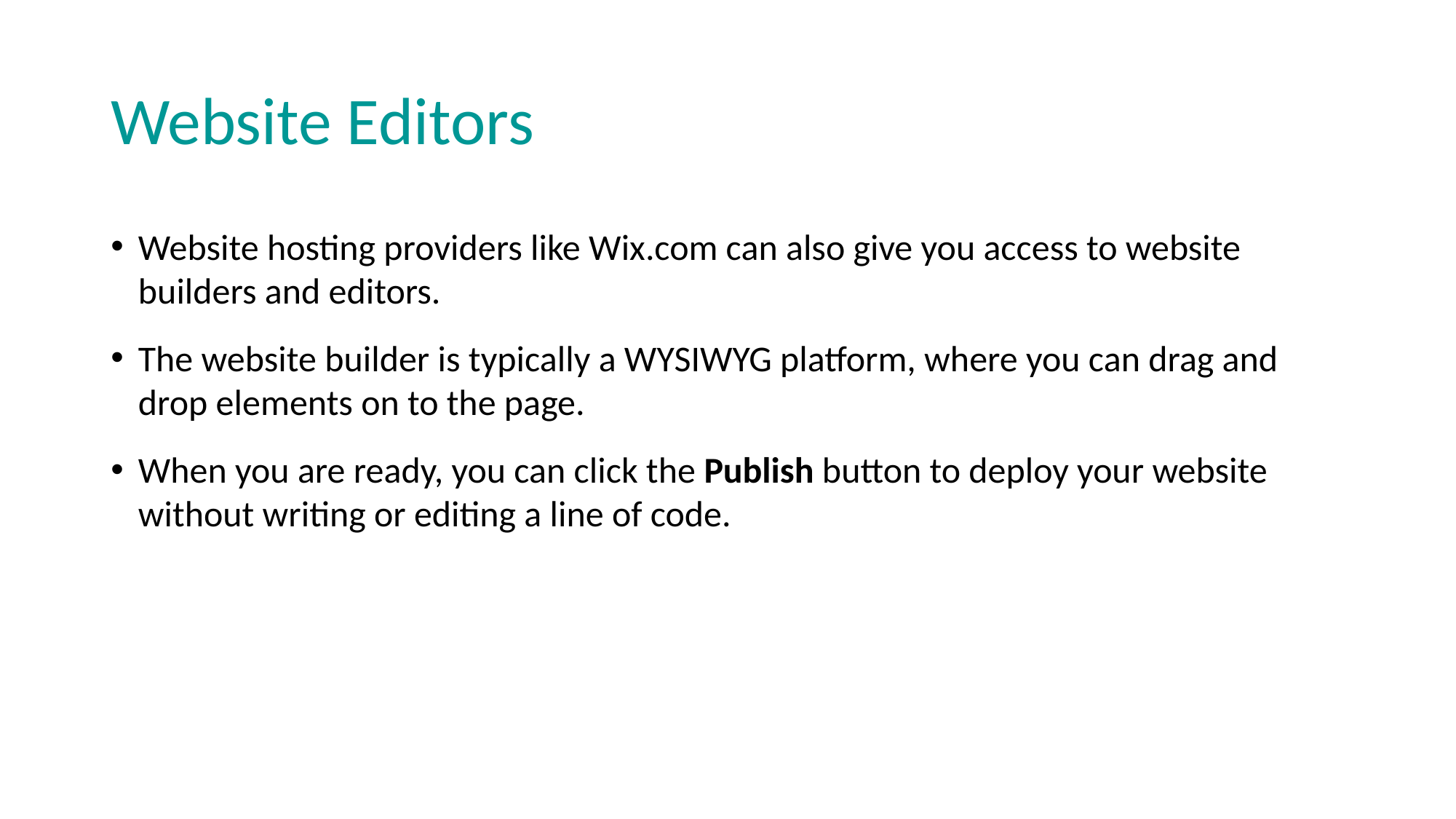

# Website Editors
Website hosting providers like Wix.com can also give you access to website builders and editors.
The website builder is typically a WYSIWYG platform, where you can drag and drop elements on to the page.
When you are ready, you can click the Publish button to deploy your website without writing or editing a line of code.